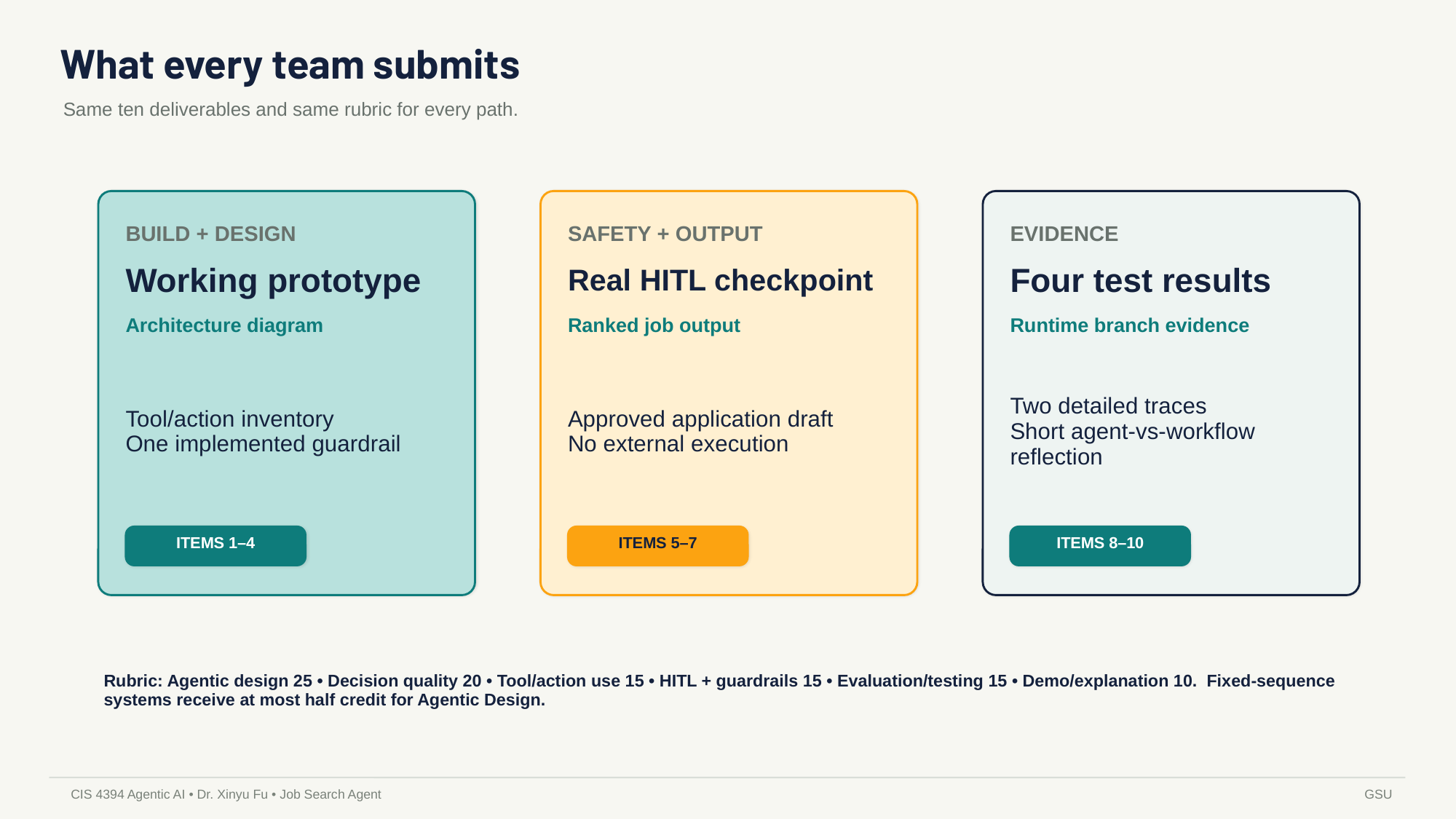

What every team submits
Same ten deliverables and same rubric for every path.

BUILD + DESIGN
SAFETY + OUTPUT
EVIDENCE
Working prototype
Real HITL checkpoint
Four test results
Architecture diagram
Ranked job output
Runtime branch evidence
Tool/action inventory
One implemented guardrail
Approved application draft
No external execution
Two detailed traces
Short agent-vs-workflow reflection

ITEMS 1–4
ITEMS 5–7
ITEMS 8–10
Rubric: Agentic design 25 • Decision quality 20 • Tool/action use 15 • HITL + guardrails 15 • Evaluation/testing 15 • Demo/explanation 10.  Fixed-sequence systems receive at most half credit for Agentic Design.